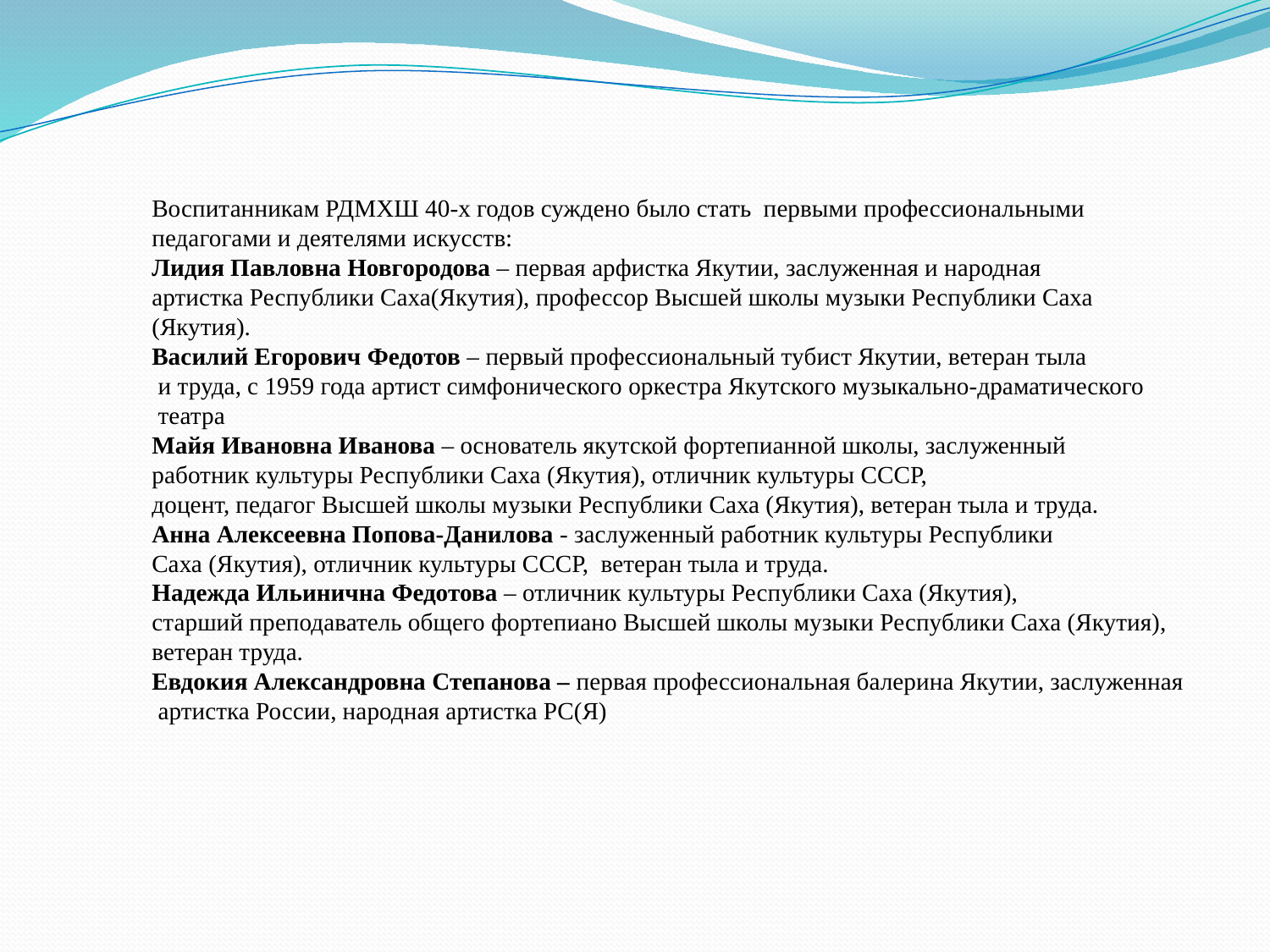

Воспитанникам РДМХШ 40-х годов суждено было стать  первыми профессиональными
педагогами и деятелями искусств:
Лидия Павловна Новгородова – первая арфистка Якутии, заслуженная и народная
артистка Республики Саха(Якутия), профессор Высшей школы музыки Республики Саха
(Якутия).
Василий Егорович Федотов – первый профессиональный тубист Якутии, ветеран тыла
 и труда, с 1959 года артист симфонического оркестра Якутского музыкально-драматического
 театра
Майя Ивановна Иванова – основатель якутской фортепианной школы, заслуженный
работник культуры Республики Саха (Якутия), отличник культуры СССР,
доцент, педагог Высшей школы музыки Республики Саха (Якутия), ветеран тыла и труда.
Анна Алексеевна Попова-Данилова - заслуженный работник культуры Республики
Саха (Якутия), отличник культуры СССР,  ветеран тыла и труда.
Надежда Ильинична Федотова – отличник культуры Республики Саха (Якутия),
старший преподаватель общего фортепиано Высшей школы музыки Республики Саха (Якутия),
ветеран труда.
Евдокия Александровна Степанова – первая профессиональная балерина Якутии, заслуженная
 артистка России, народная артистка РС(Я)